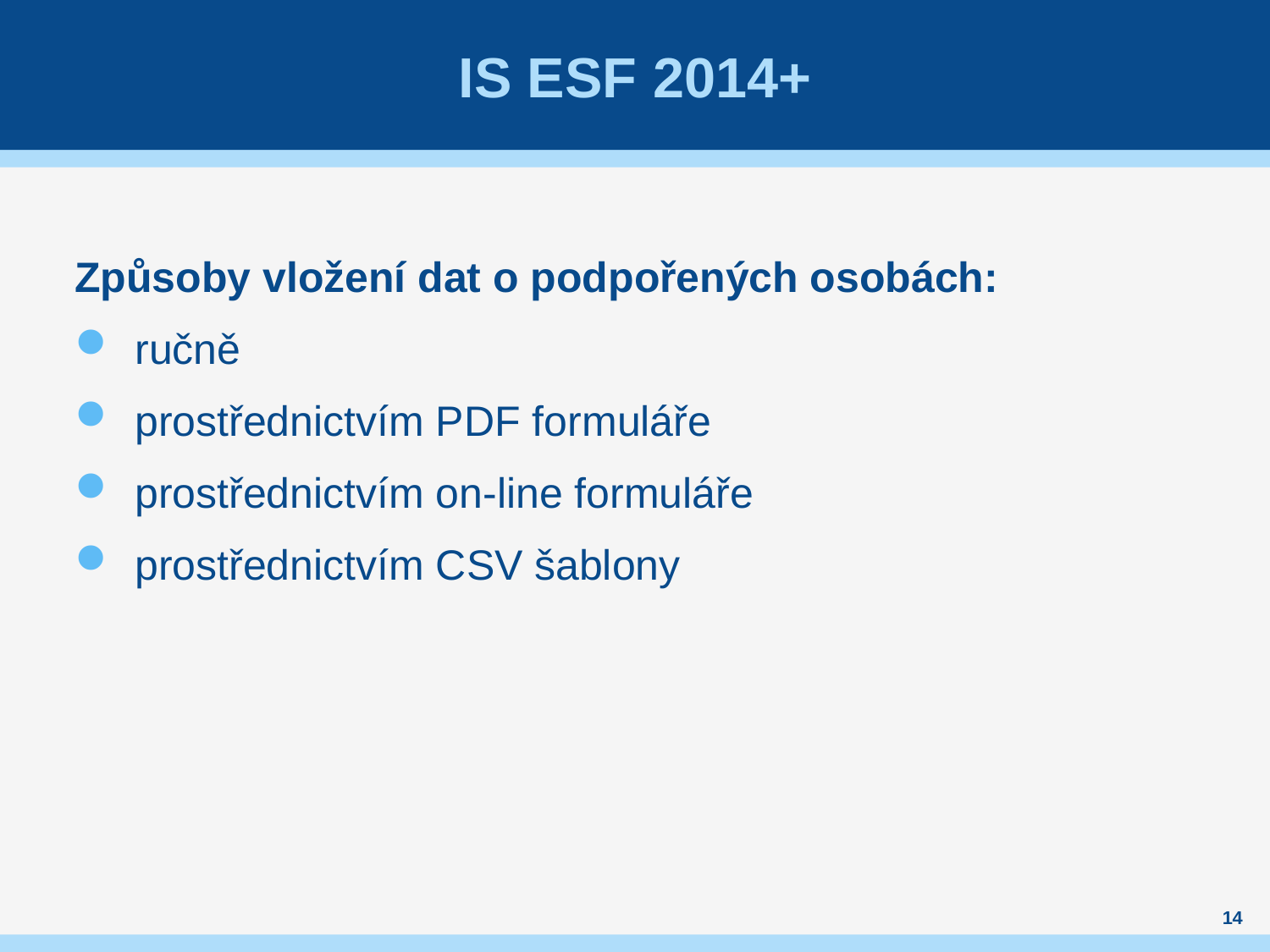

# IS ESF 2014+
Způsoby vložení dat o podpořených osobách:
ručně
prostřednictvím PDF formuláře
prostřednictvím on-line formuláře
prostřednictvím CSV šablony

14